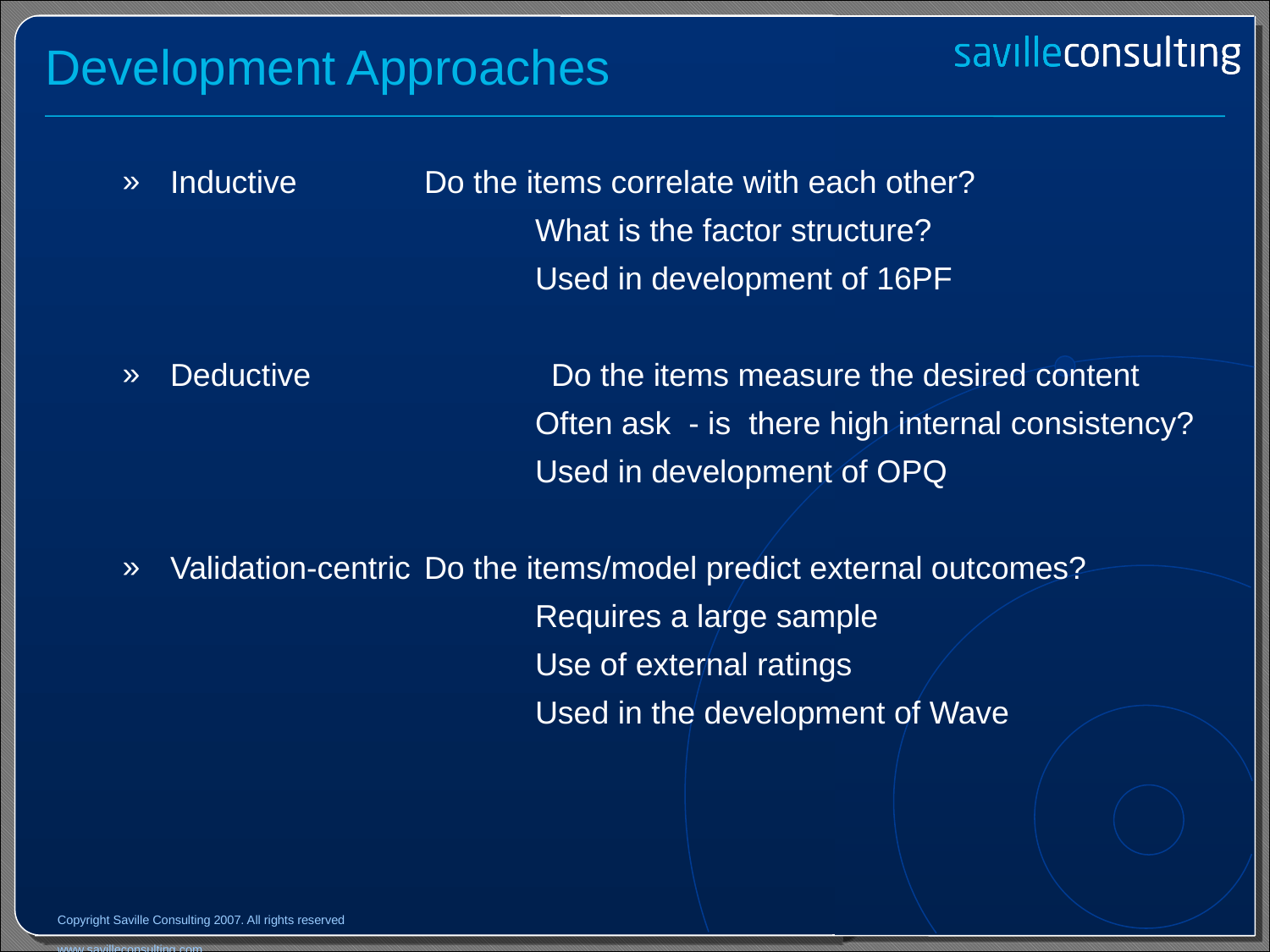

# Development Approaches
Inductive		Do the items correlate with each other?
		What is the factor structure?
		Used in development of 16PF

Deductive		Do the items measure the desired content
		Often ask  - is  there high internal consistency?
		Used in development of OPQ

Validation-centric	Do the items/model predict external outcomes?
		Requires a large sample
		Use of external ratings
		Used in the development of Wave